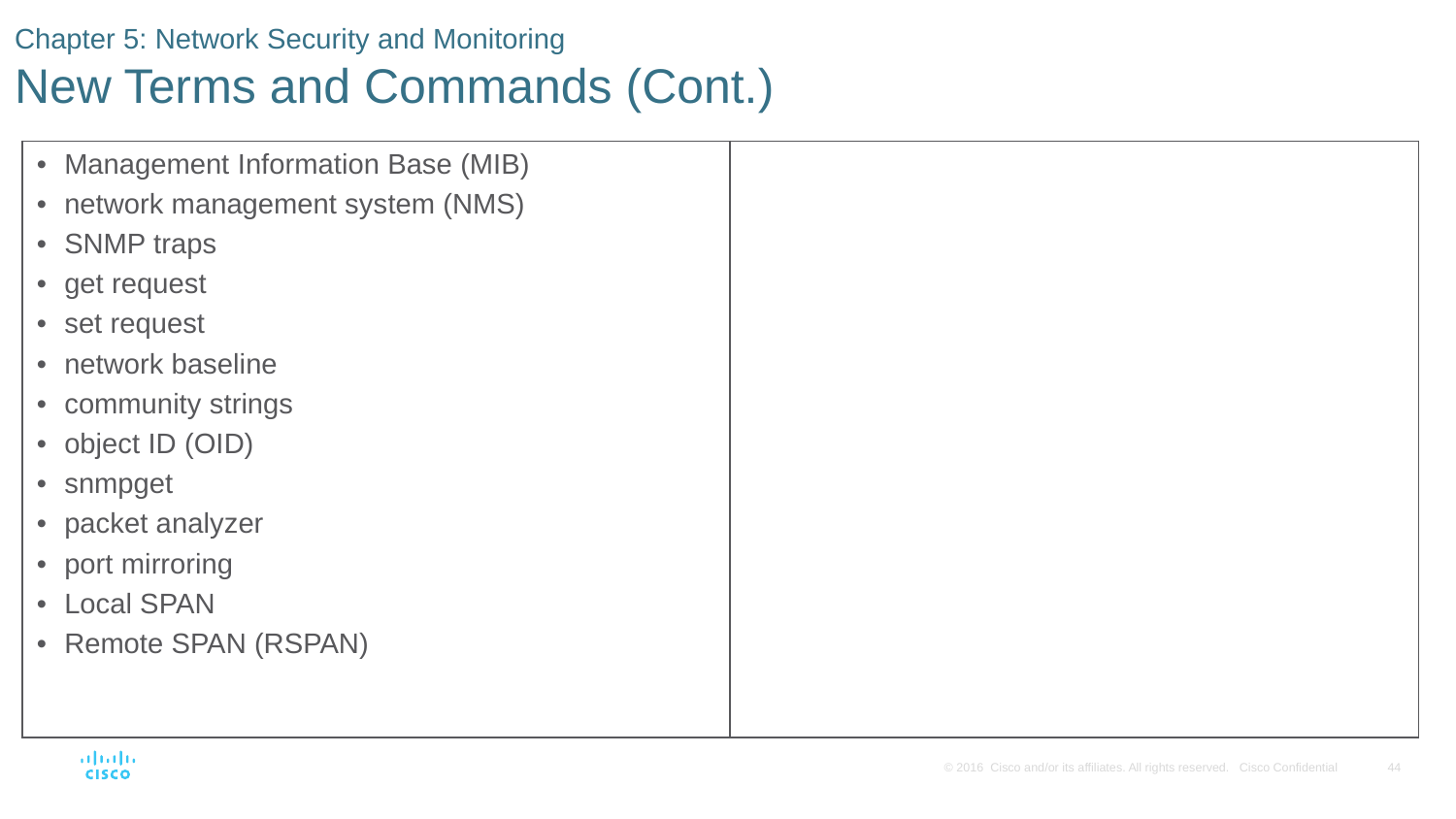

# Chapter 5: Network Security and Monitoring New Terms and Commands (Cont.)
| Management Information Base (MIB) network management system (NMS) SNMP traps get request set request network baseline community strings object ID (OID) snmpget packet analyzer port mirroring Local SPAN Remote SPAN (RSPAN) |  |
| --- | --- |